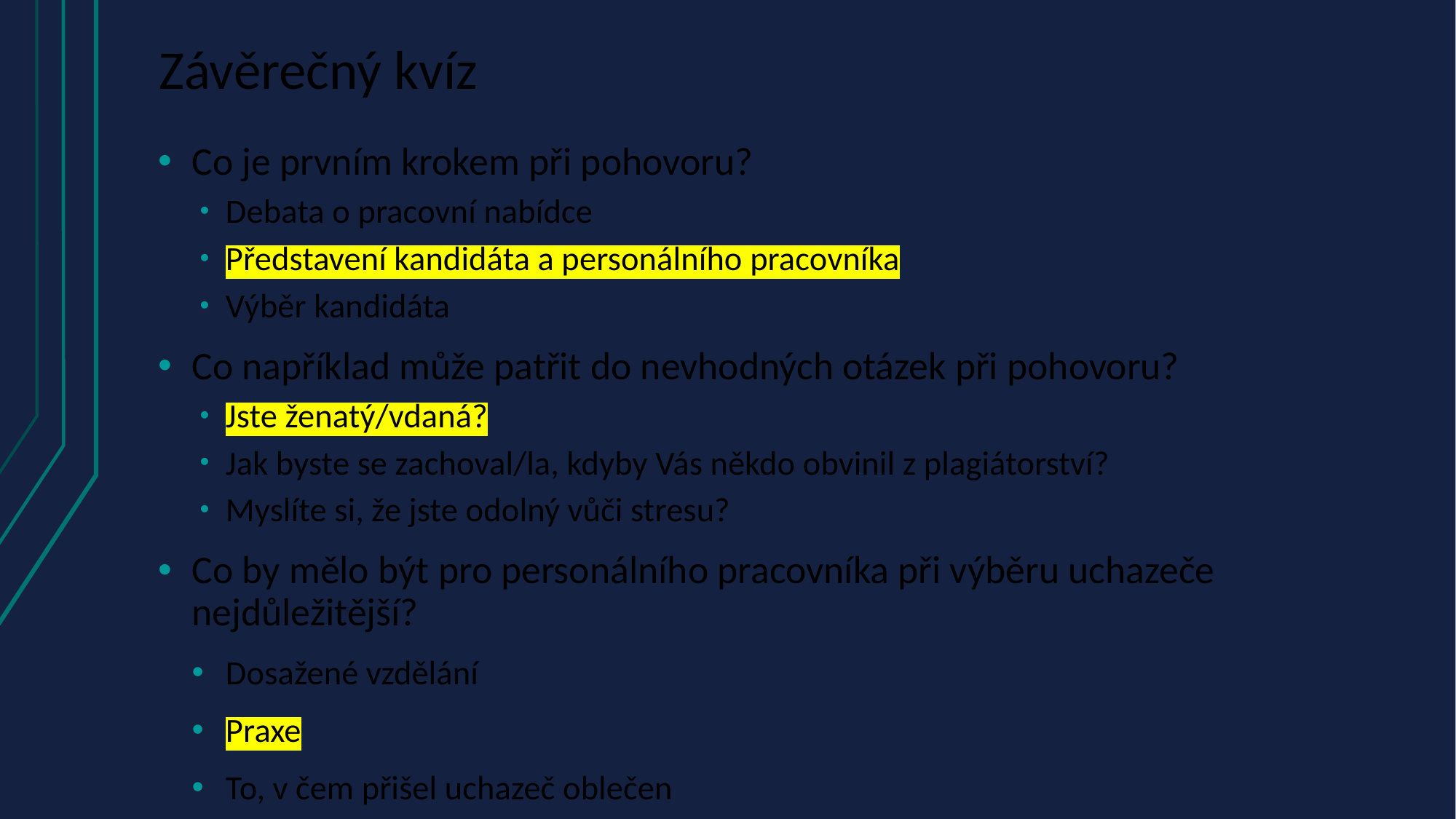

# Závěrečný kvíz
Co je prvním krokem při pohovoru?
Debata o pracovní nabídce
Představení kandidáta a personálního pracovníka
Výběr kandidáta
Co například může patřit do nevhodných otázek při pohovoru?
Jste ženatý/vdaná?
Jak byste se zachoval/la, kdyby Vás někdo obvinil z plagiátorství?
Myslíte si, že jste odolný vůči stresu?
Co by mělo být pro personálního pracovníka při výběru uchazeče nejdůležitější?
Dosažené vzdělání
Praxe
To, v čem přišel uchazeč oblečen